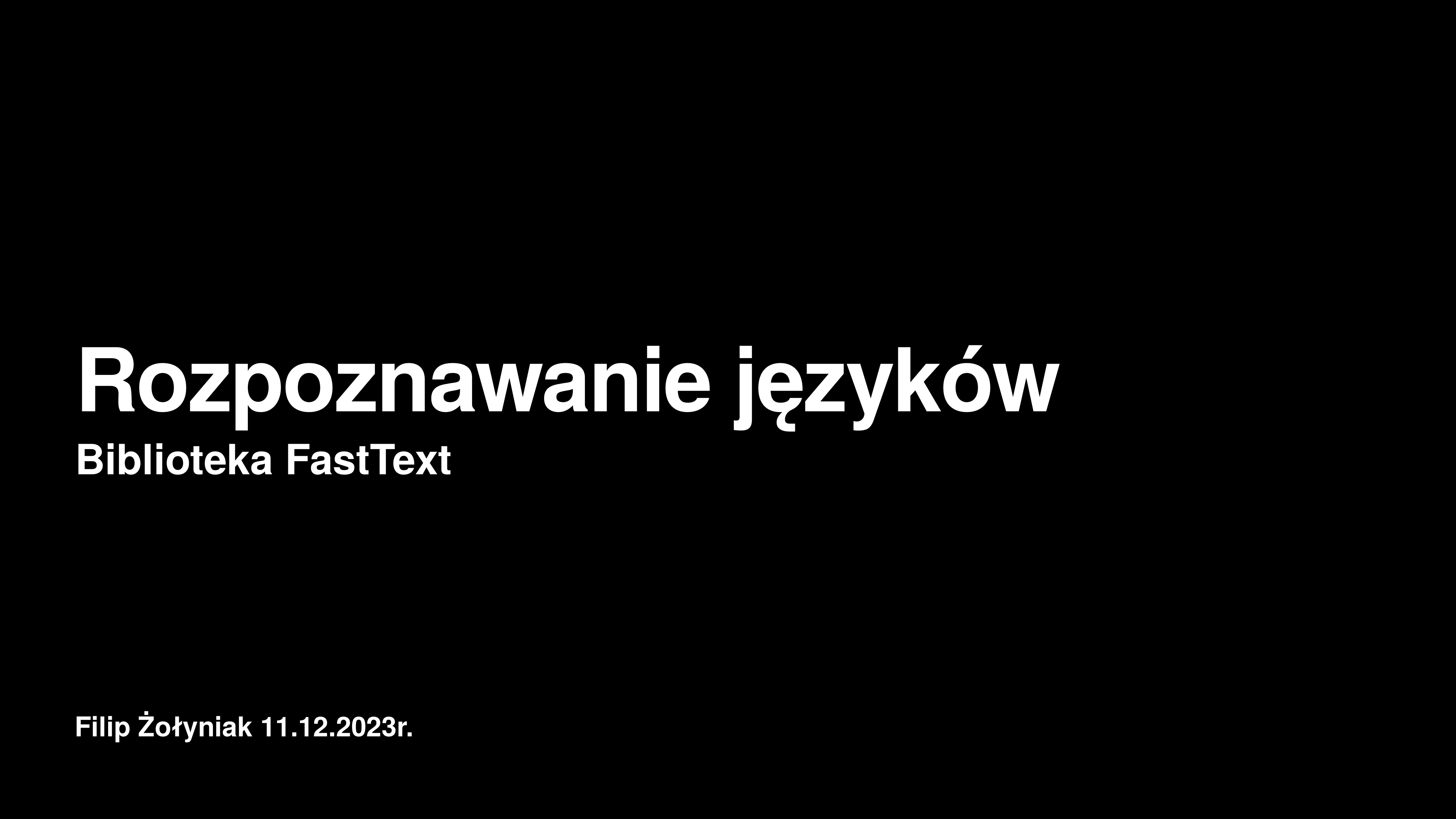

# Rozpoznawanie języków
Biblioteka FastText
Filip Żołyniak 11.12.2023r.